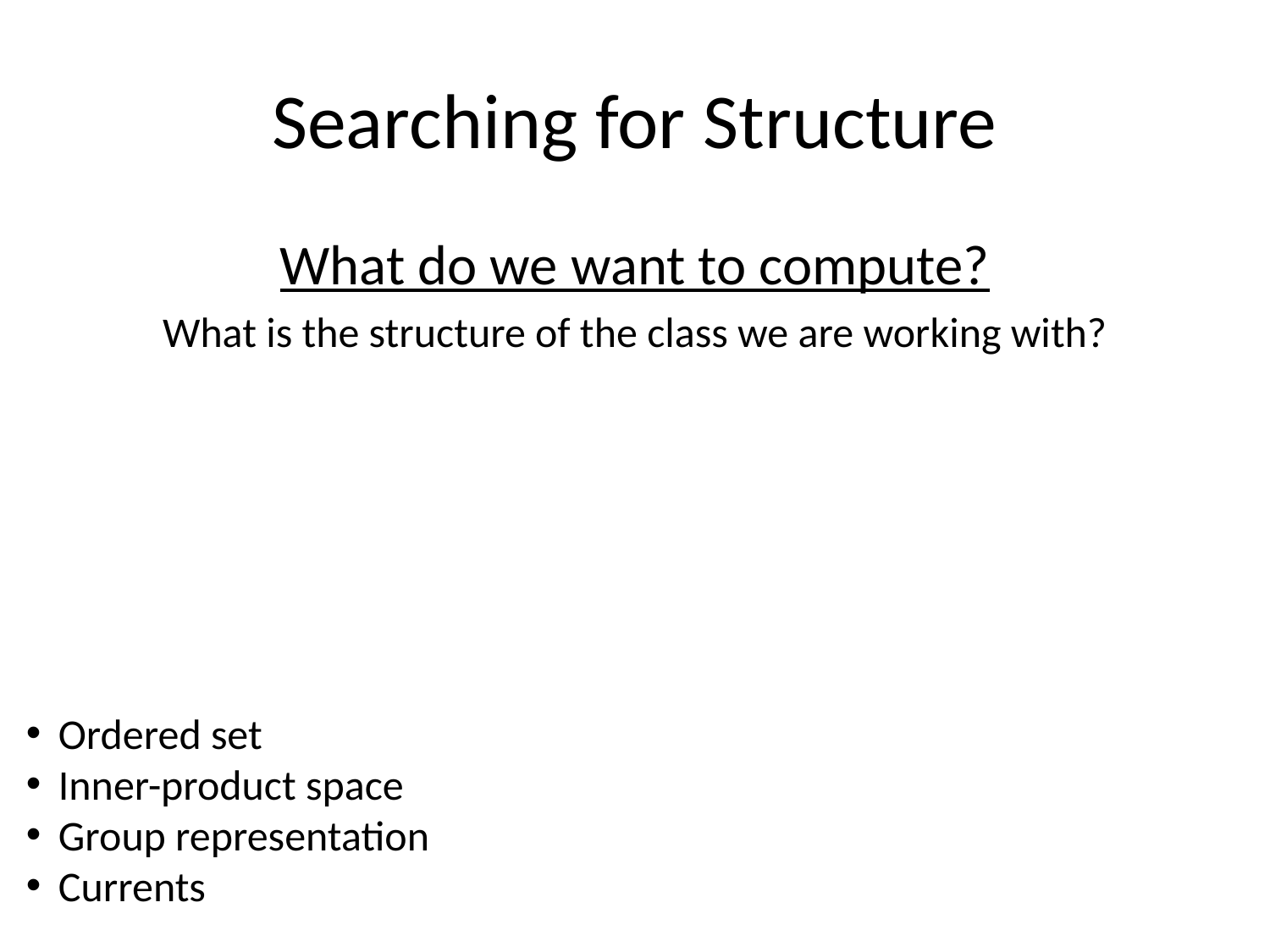

# Searching for Structure
What do we want to compute?
What is the structure of the class we are working with?
Ordered set
Inner-product space
Group representation
Currents